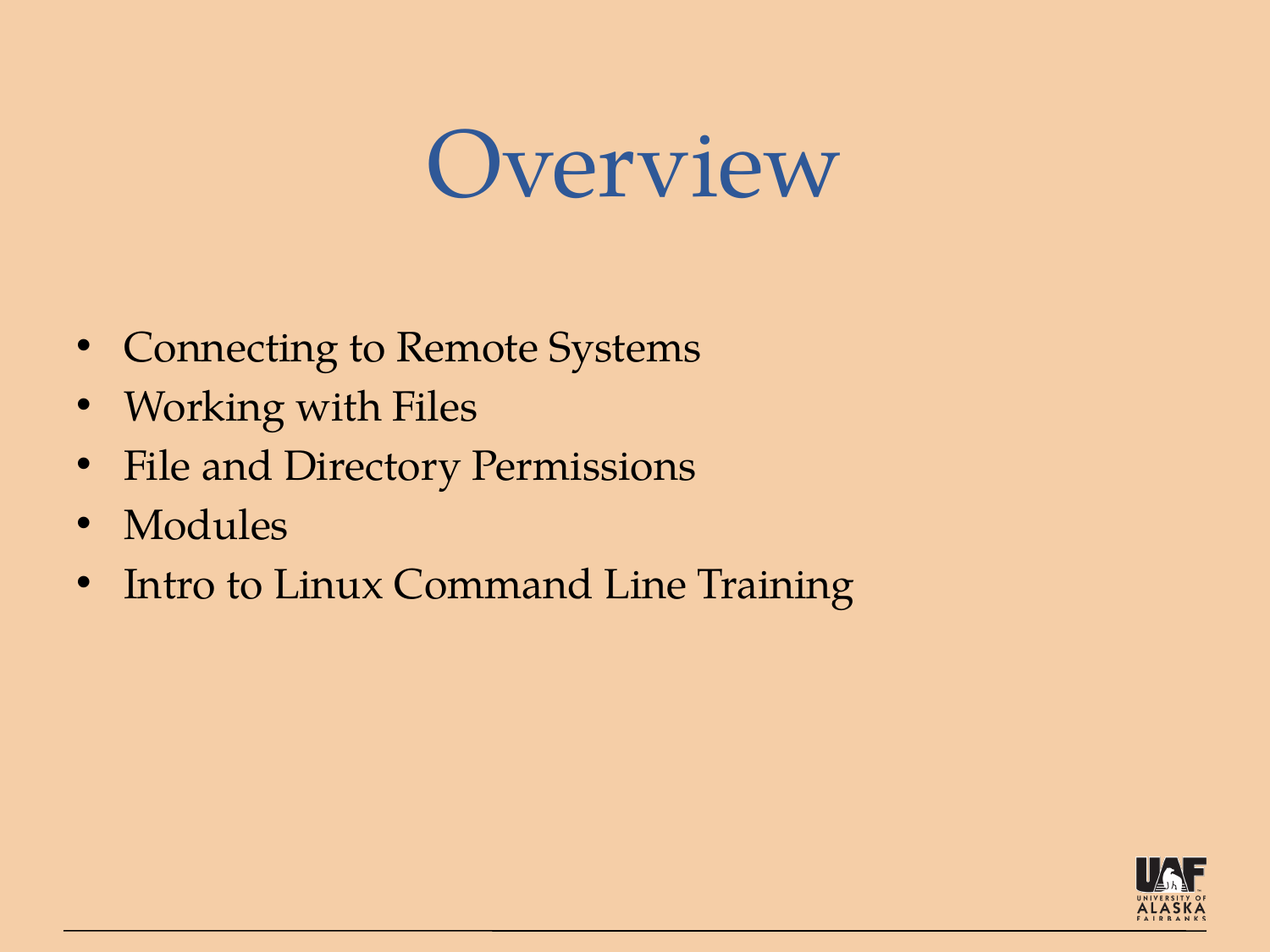

# Overview
Connecting to Remote Systems
Working with Files
File and Directory Permissions
Modules
Intro to Linux Command Line Training